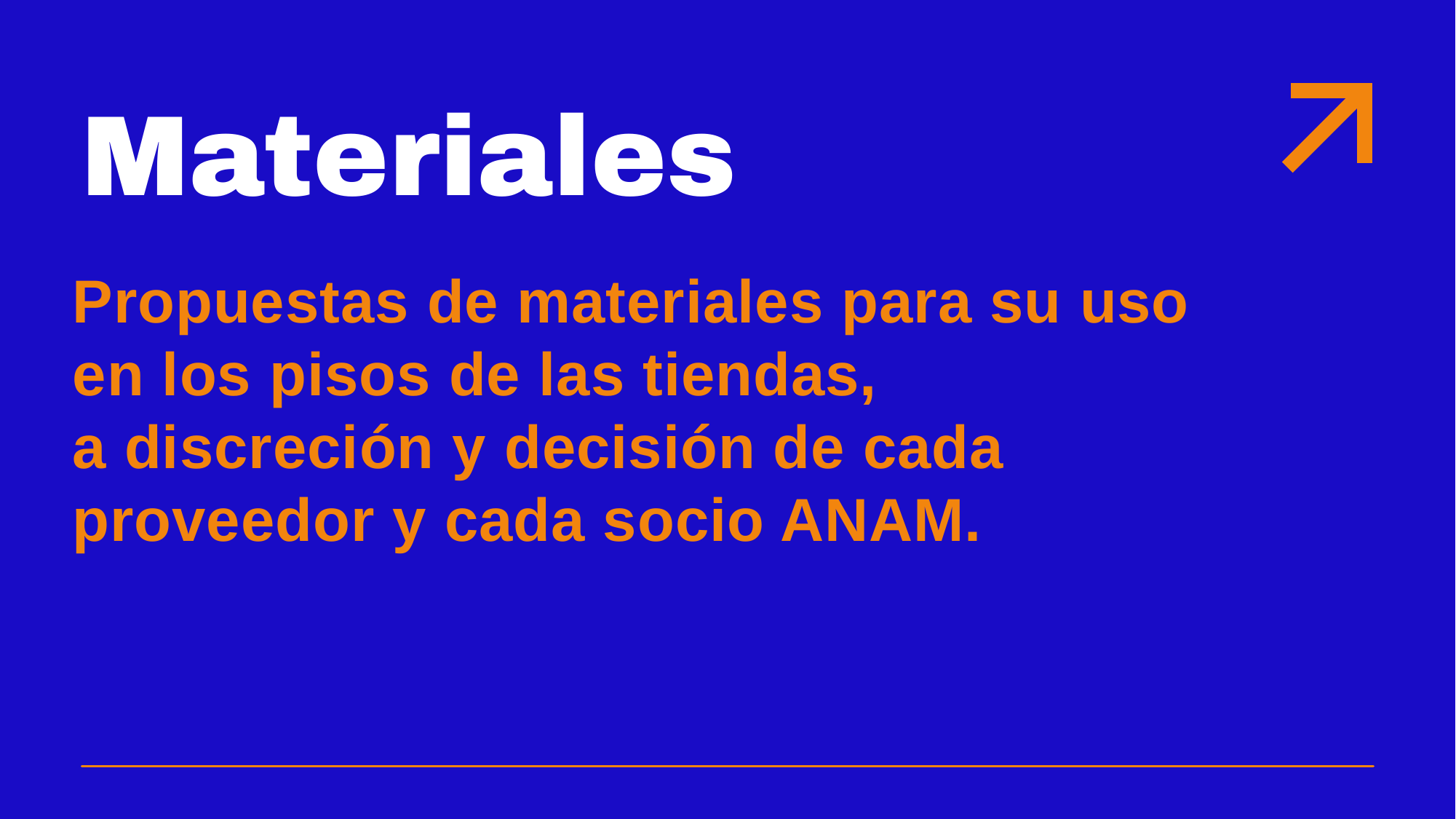

# Materiales
Propuestas de materiales para su uso en los pisos de las tiendas,
a discreción y decisión de cada proveedor y cada socio ANAM.